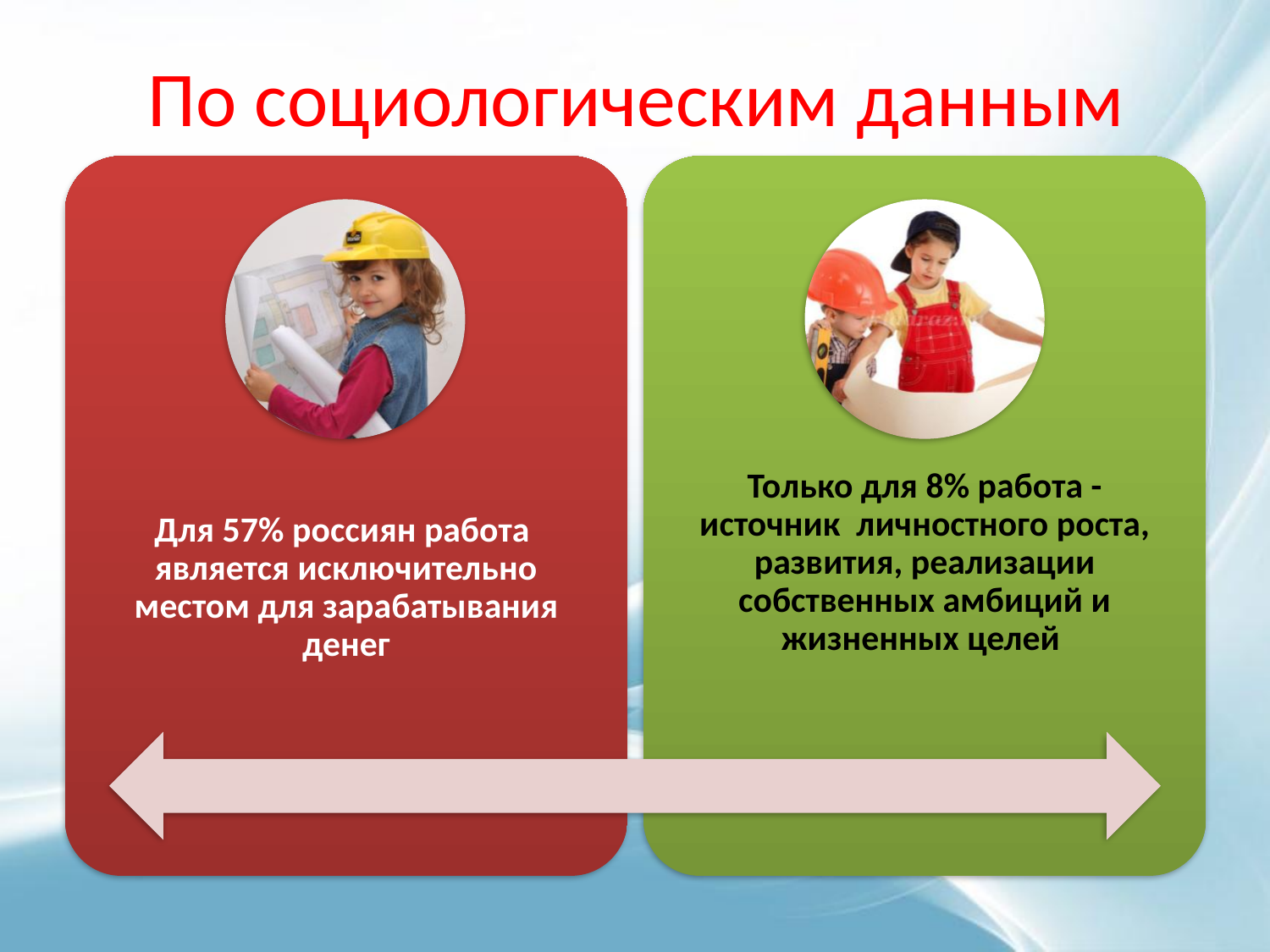

# По социологическим данным
Для 57% россиян работа  является исключительно местом для зарабатывания денег
Только для 8% работа - источник  личностного роста, развития, реализации собственных амбиций и жизненных целей